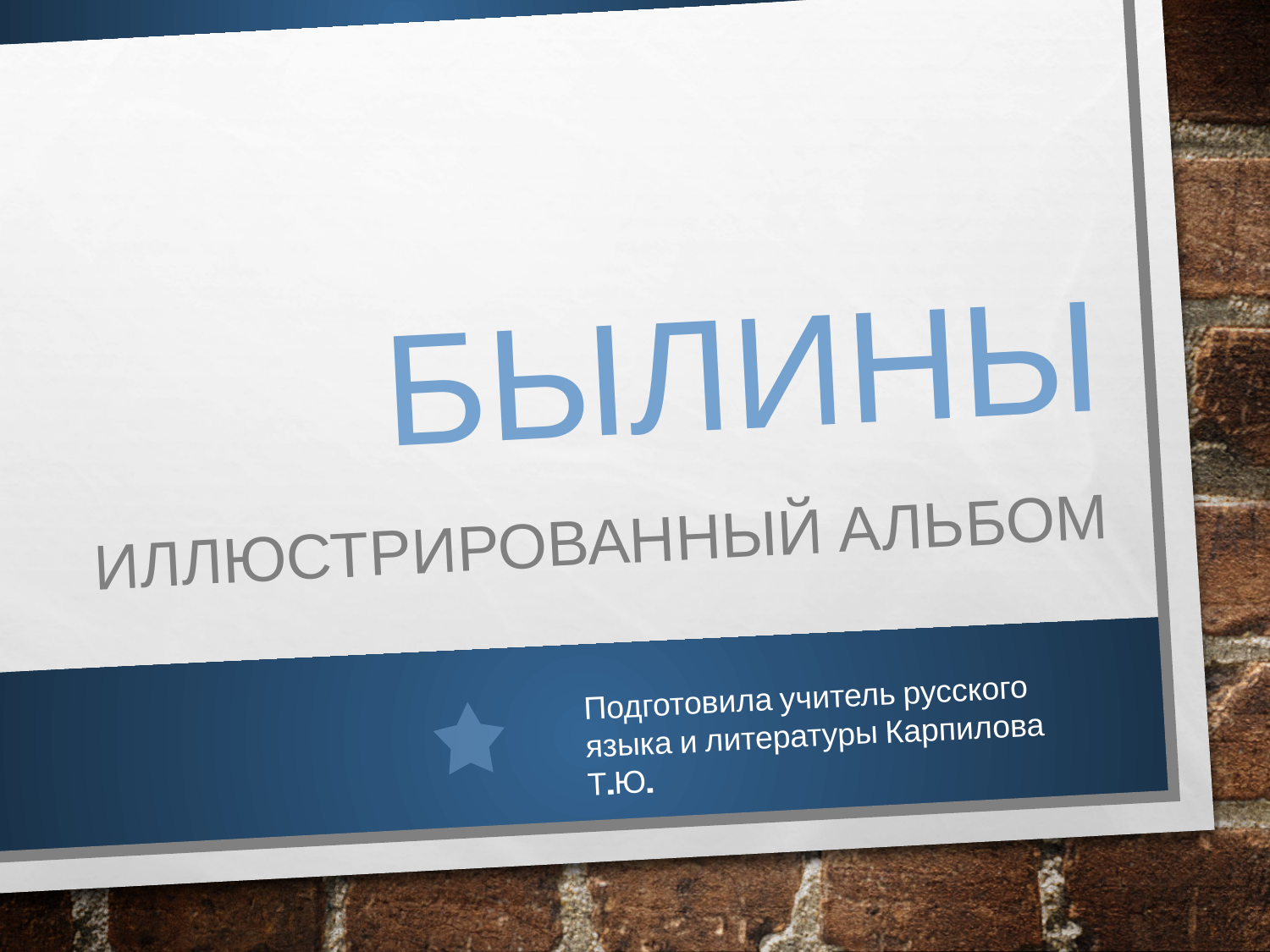

# былины
Иллюстрированный альбом
Подготовила учитель русского языка и литературы Карпилова Т.Ю.